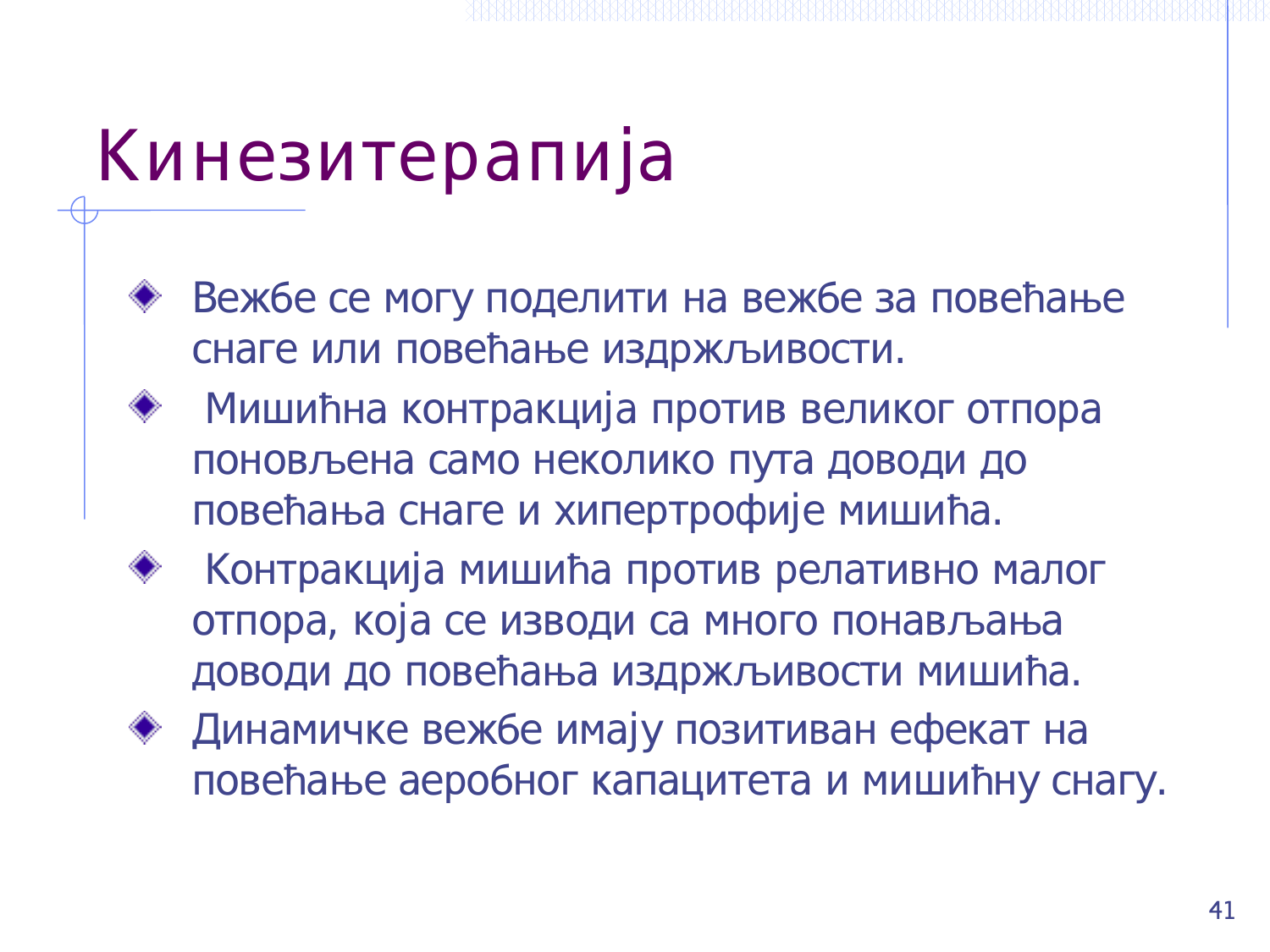

# Кинезитерапија
Вежбе се могу поделити на вежбе за повећање снаге или повећање издржљивости.
 Мишићна контракција против великог отпора поновљена само неколико пута доводи до повећања снаге и хипертрофије мишића.
 Контракција мишића против релативно малог отпора, која се изводи са много понављања доводи до повећања издржљивости мишића.
Динамичке вежбе имају позитиван ефекат на повећање аеробног капацитета и мишићну снагу.
41